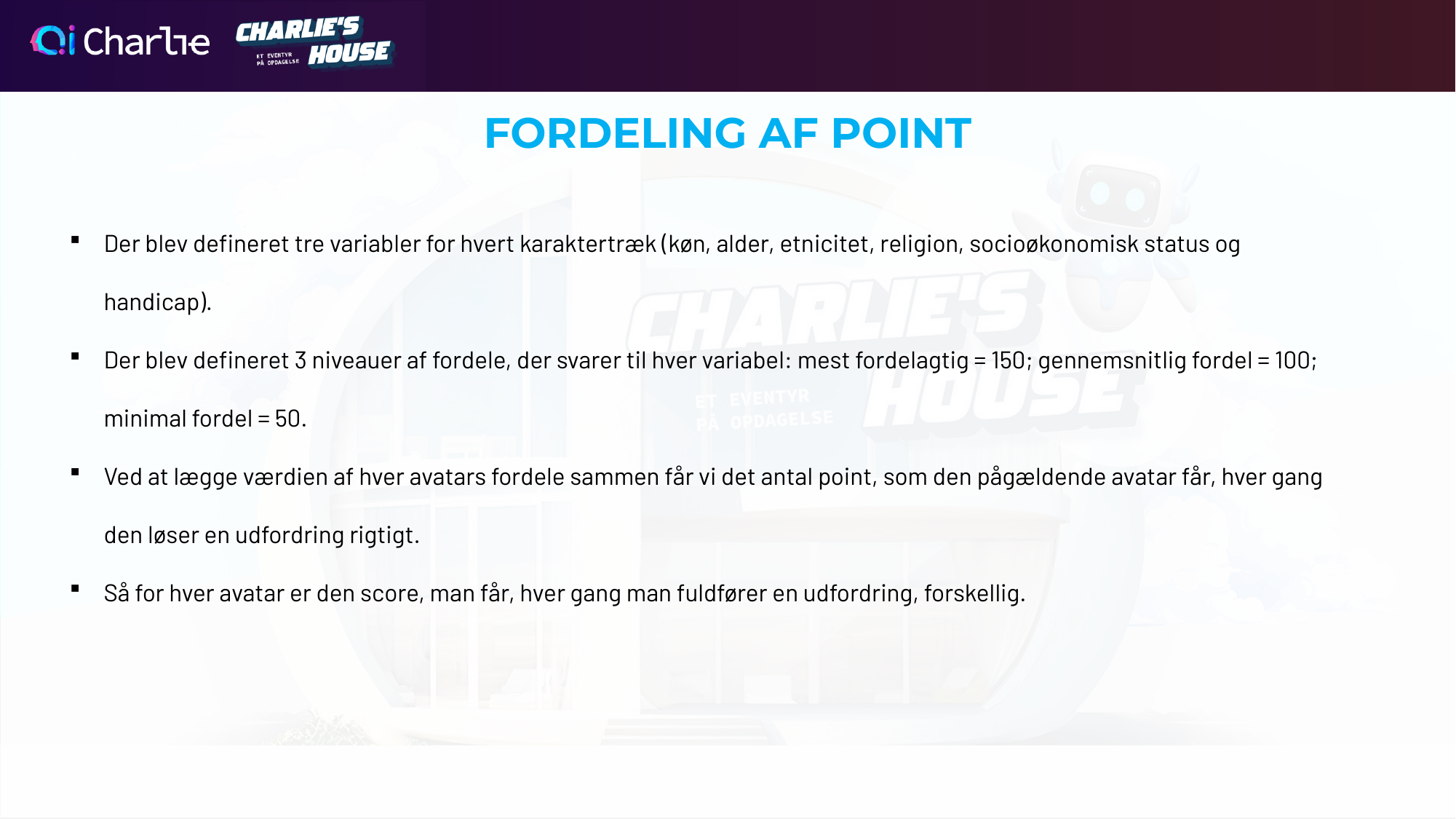

FORDELING AF POINT
Der blev defineret tre variabler for hvert karaktertræk (køn, alder, etnicitet, religion, socioøkonomisk status og handicap).
Der blev defineret 3 niveauer af fordele, der svarer til hver variabel: mest fordelagtig = 150; gennemsnitlig fordel = 100; minimal fordel = 50.
Ved at lægge værdien af hver avatars fordele sammen får vi det antal point, som den pågældende avatar får, hver gang den løser en udfordring rigtigt.
Så for hver avatar er den score, man får, hver gang man fuldfører en udfordring, forskellig.